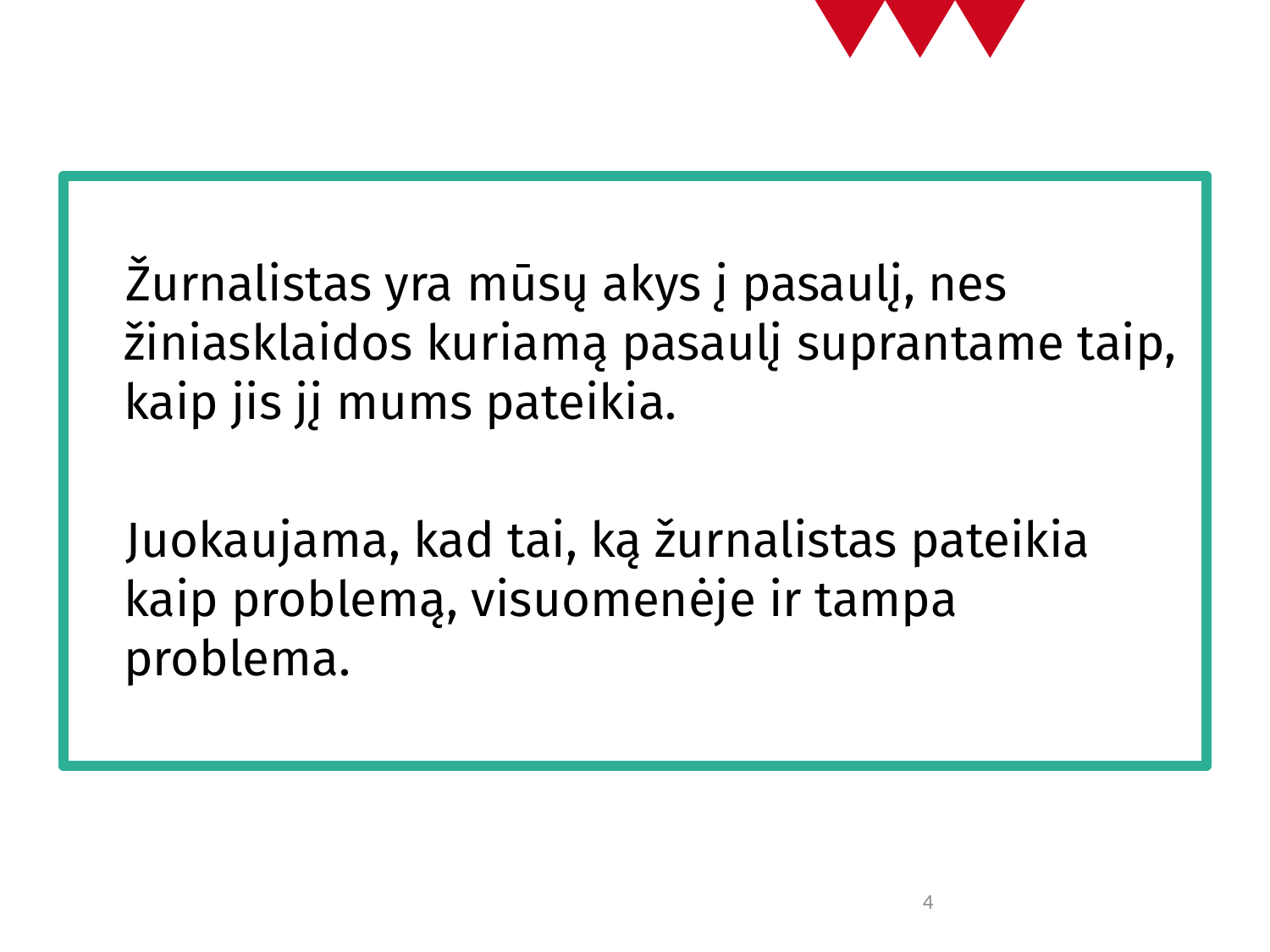

Žurnalistas yra mūsų akys į pasaulį, nes žiniasklaidos kuriamą pasaulį suprantame taip, kaip jis jį mums pateikia.

Juokaujama, kad tai, ką žurnalistas pateikia kaip problemą, visuomenėje ir tampa problema.

4